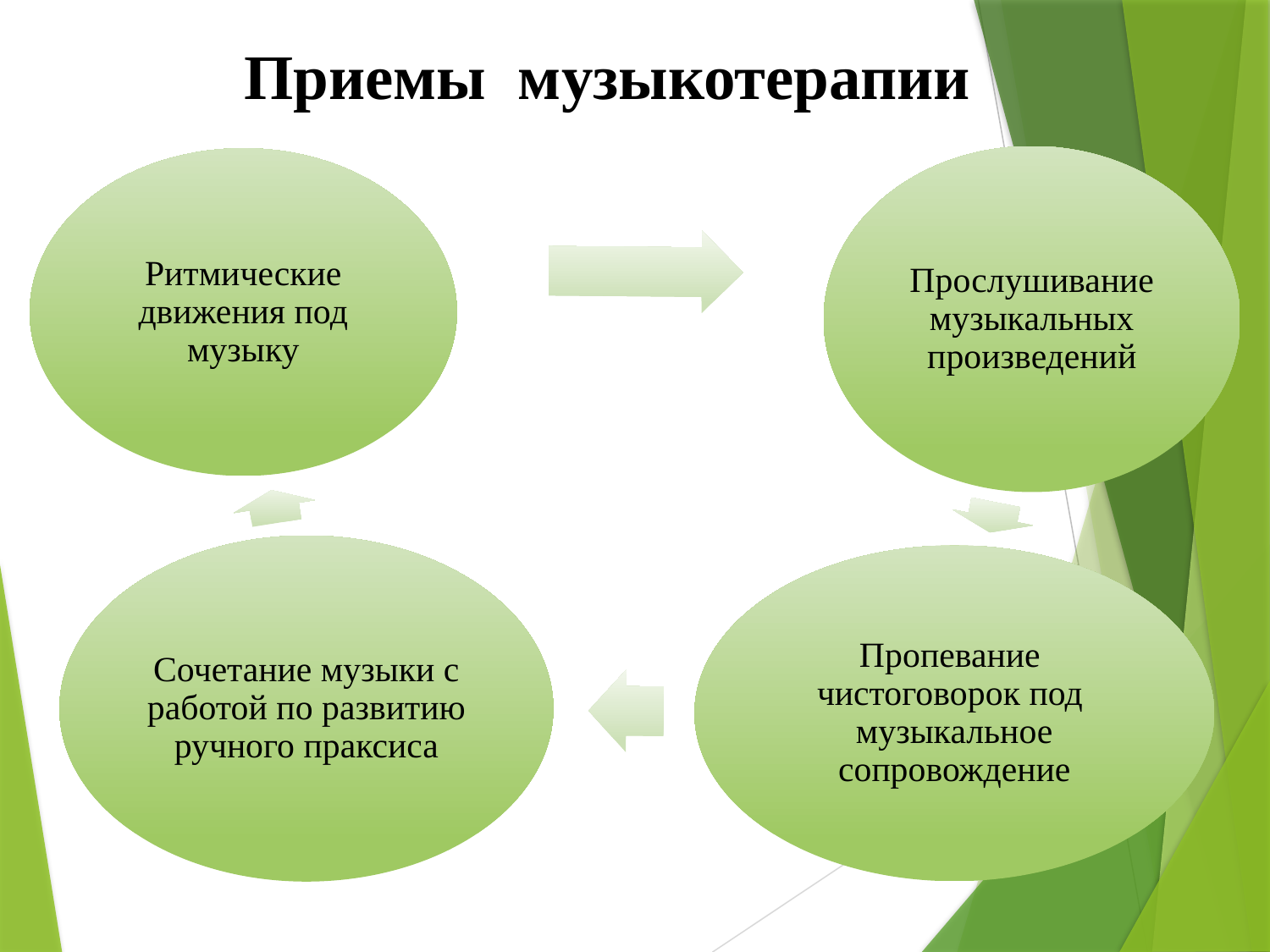

Приемы  музыкотерапии
Прослушивание музыкальных произведений

Пропевание  чистоговорок под  музыкальное сопровождение

Сочетание музыки с работой по развитию ручного праксиса

Ритмические движения под музыку